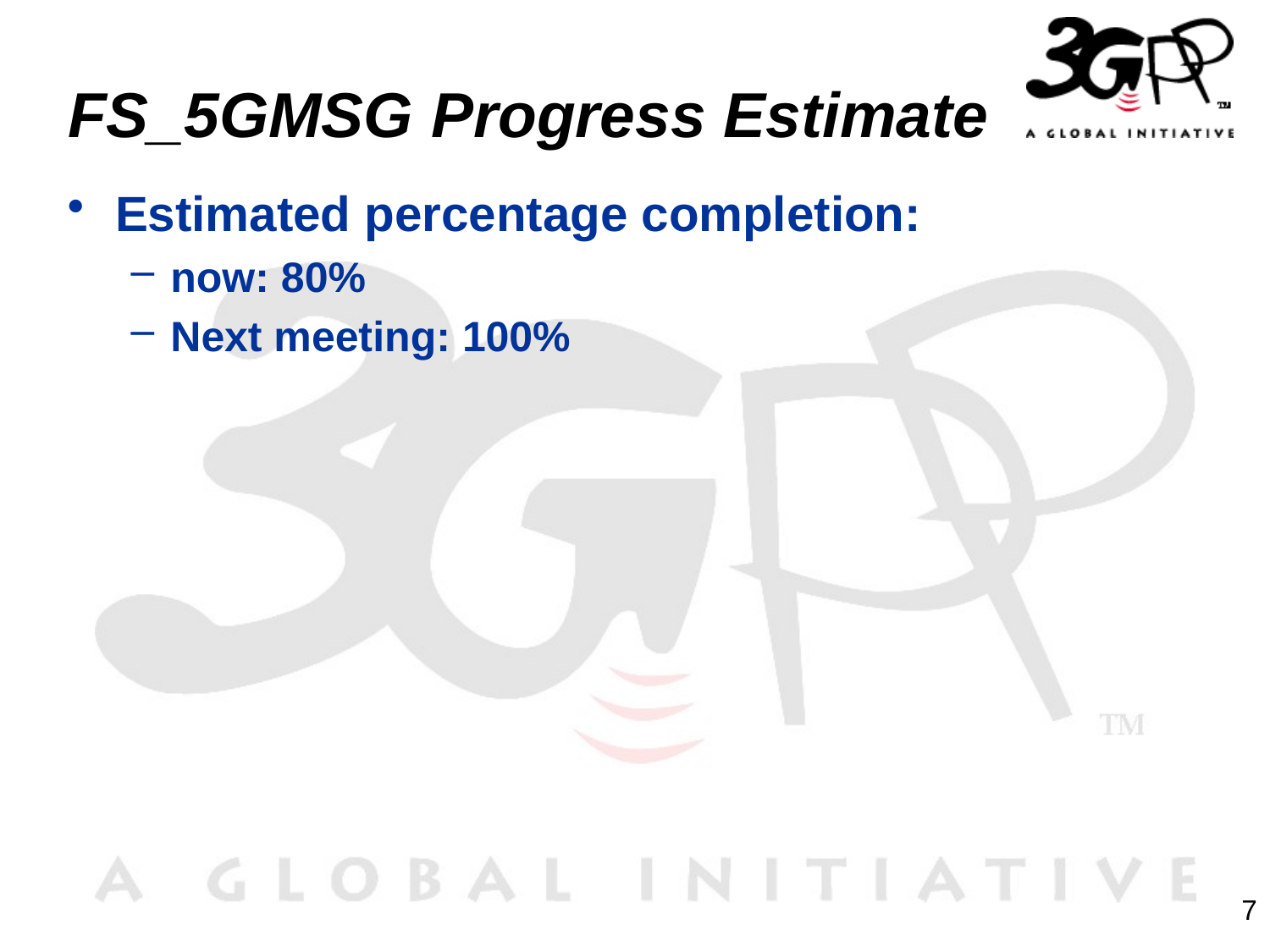

# FS_5GMSG Progress Estimate
Estimated percentage completion:
now: 80%
Next meeting: 100%
7